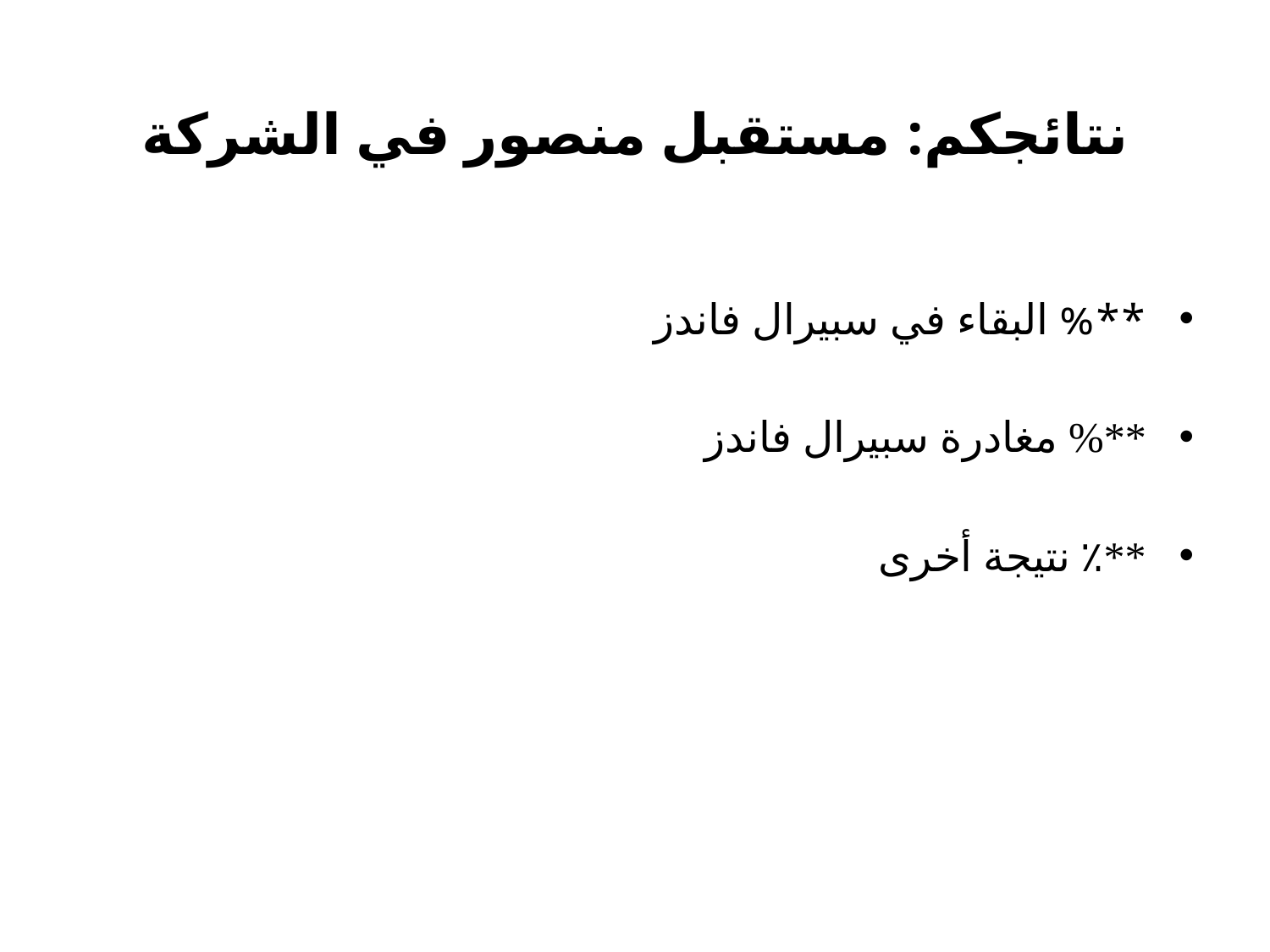

# نتائجكم: مستقبل منصور في الشركة
**% البقاء في سبيرال فاندز

**% مغادرة سبيرال فاندز

**٪ نتيجة أخرى